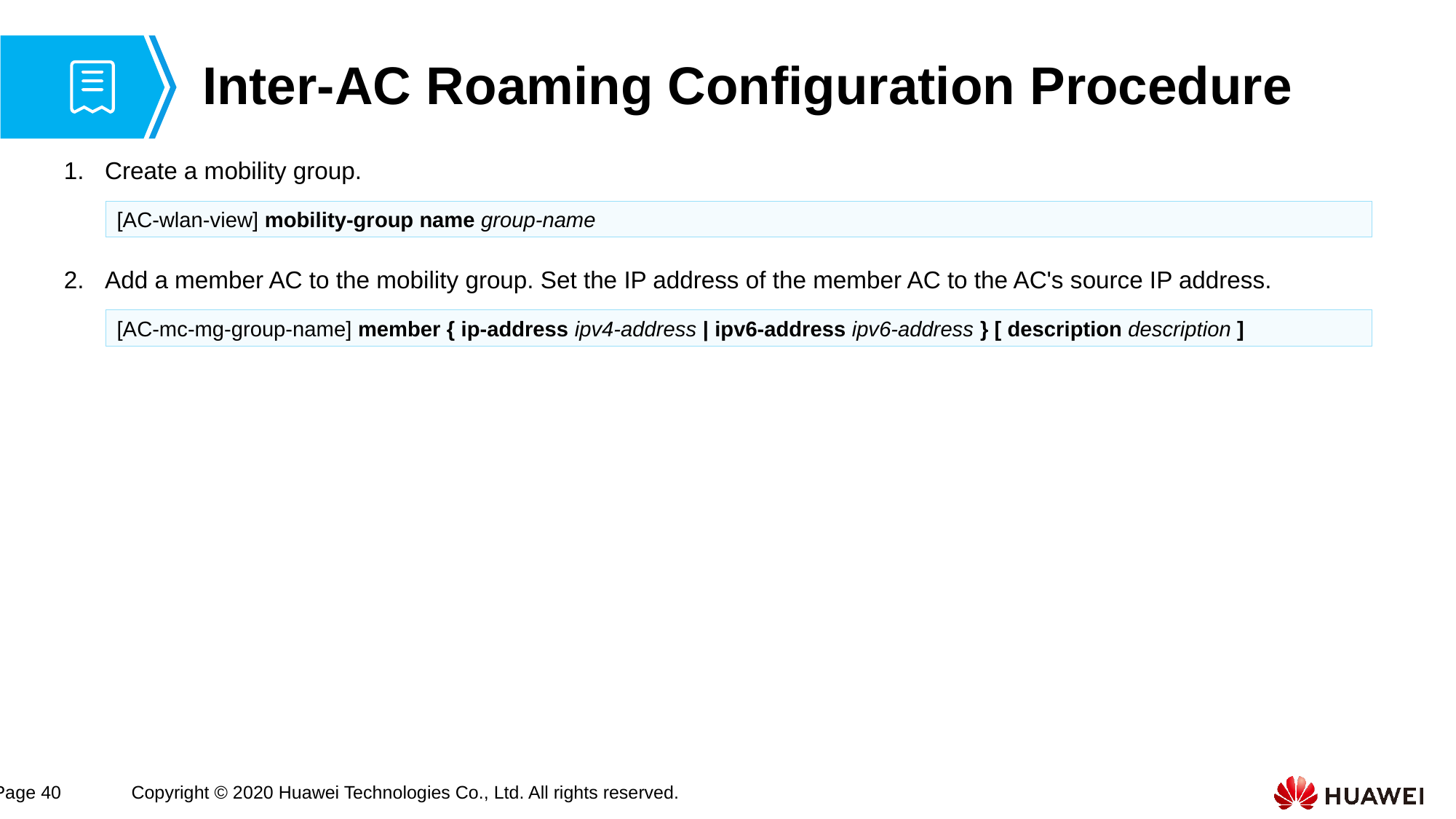

# Inter-AC Roaming Configuration Procedure
Create a mobility group.
[AC-wlan-view] mobility-group name group-name
Add a member AC to the mobility group. Set the IP address of the member AC to the AC's source IP address.
[AC-mc-mg-group-name] member { ip-address ipv4-address | ipv6-address ipv6-address } [ description description ]